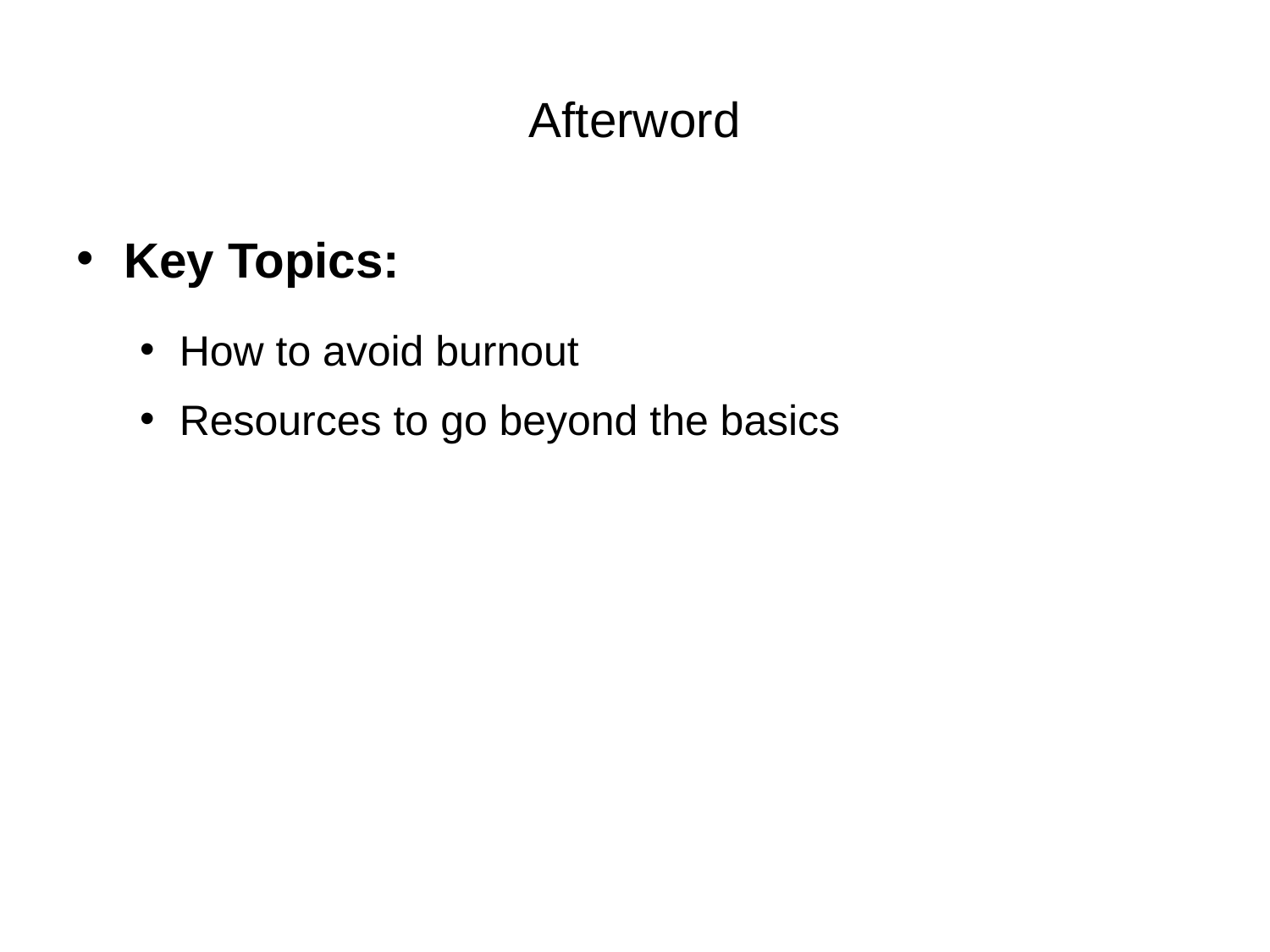

# Afterword
Key Topics:

How to avoid burnout
Resources to go beyond the basics